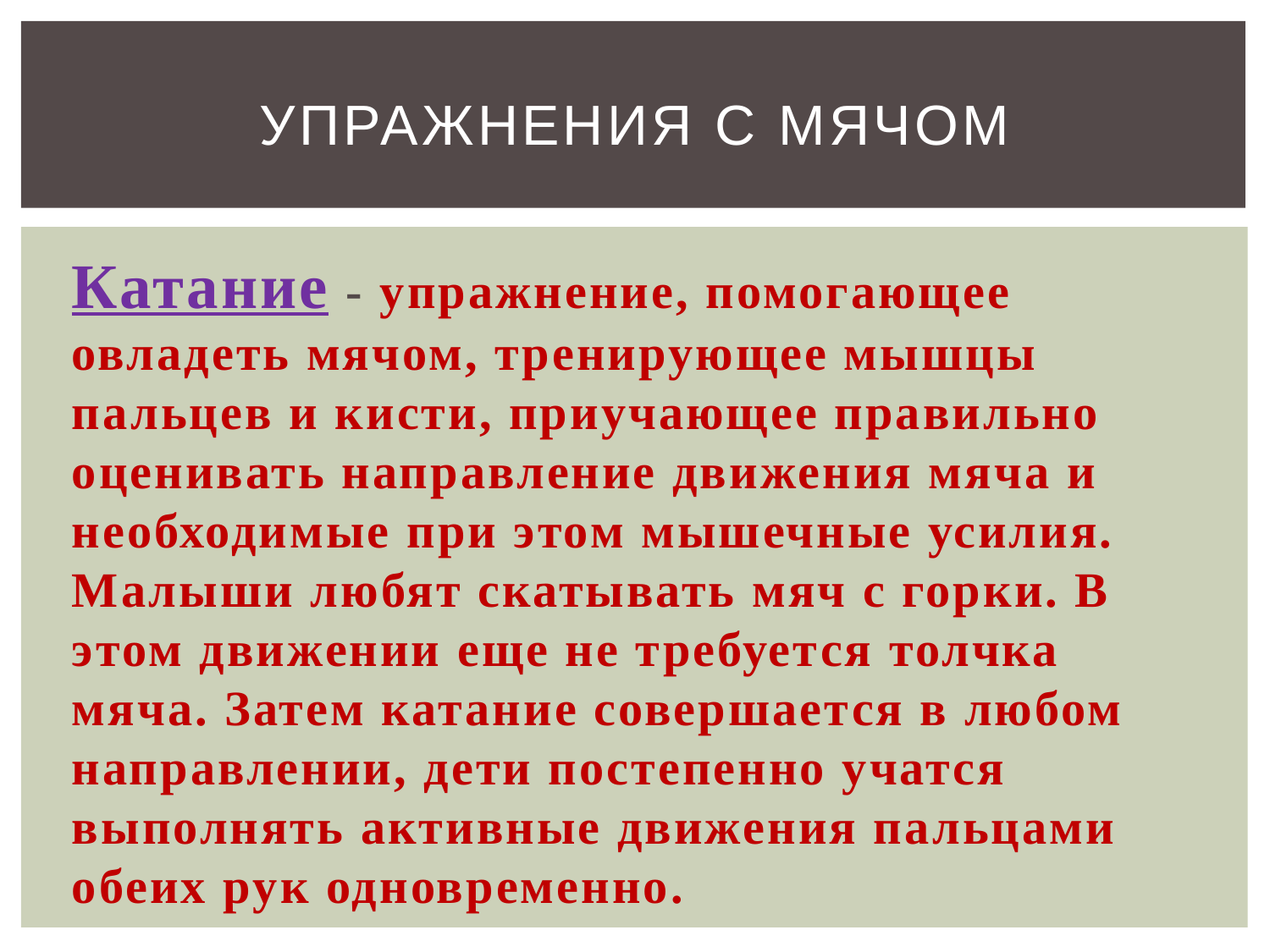

# Упражнения с мячом
Катание - упражнение, помогающее овладеть мячом, тренирующее мышцы пальцев и кисти, приучающее правильно оценивать направление движения мяча и необходимые при этом мышечные усилия. Малыши любят скатывать мяч с горки. В этом движении еще не требуется толчка мяча. Затем катание совершается в любом направлении, дети постепенно учатся выполнять активные движения пальцами обеих рук одновременно.